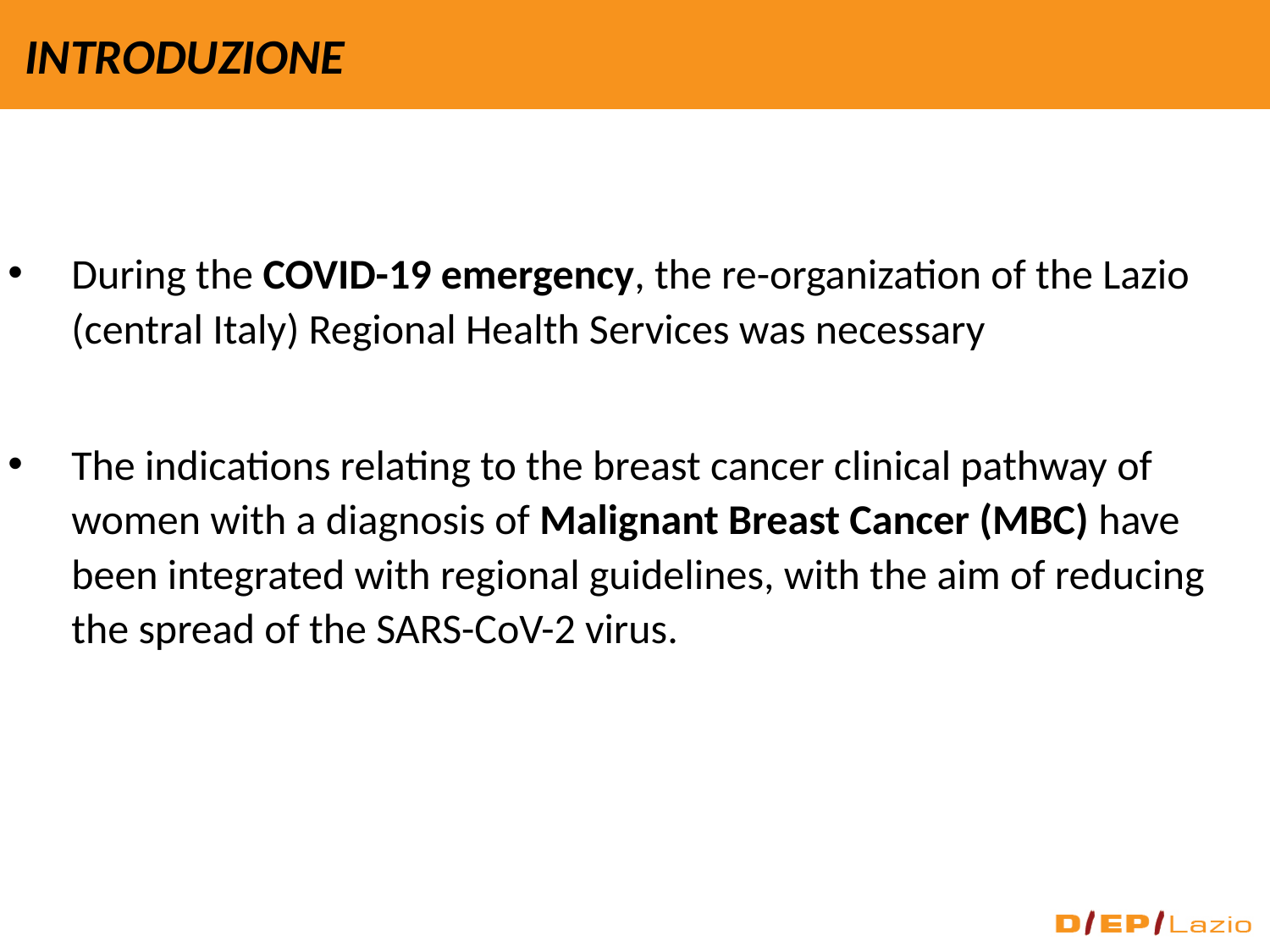

INTRODUZIONE
During the COVID-19 emergency, the re-organization of the Lazio (central Italy) Regional Health Services was necessary

The indications relating to the breast cancer clinical pathway of women with a diagnosis of Malignant Breast Cancer (MBC) have been integrated with regional guidelines, with the aim of reducing the spread of the SARS-CoV-2 virus.